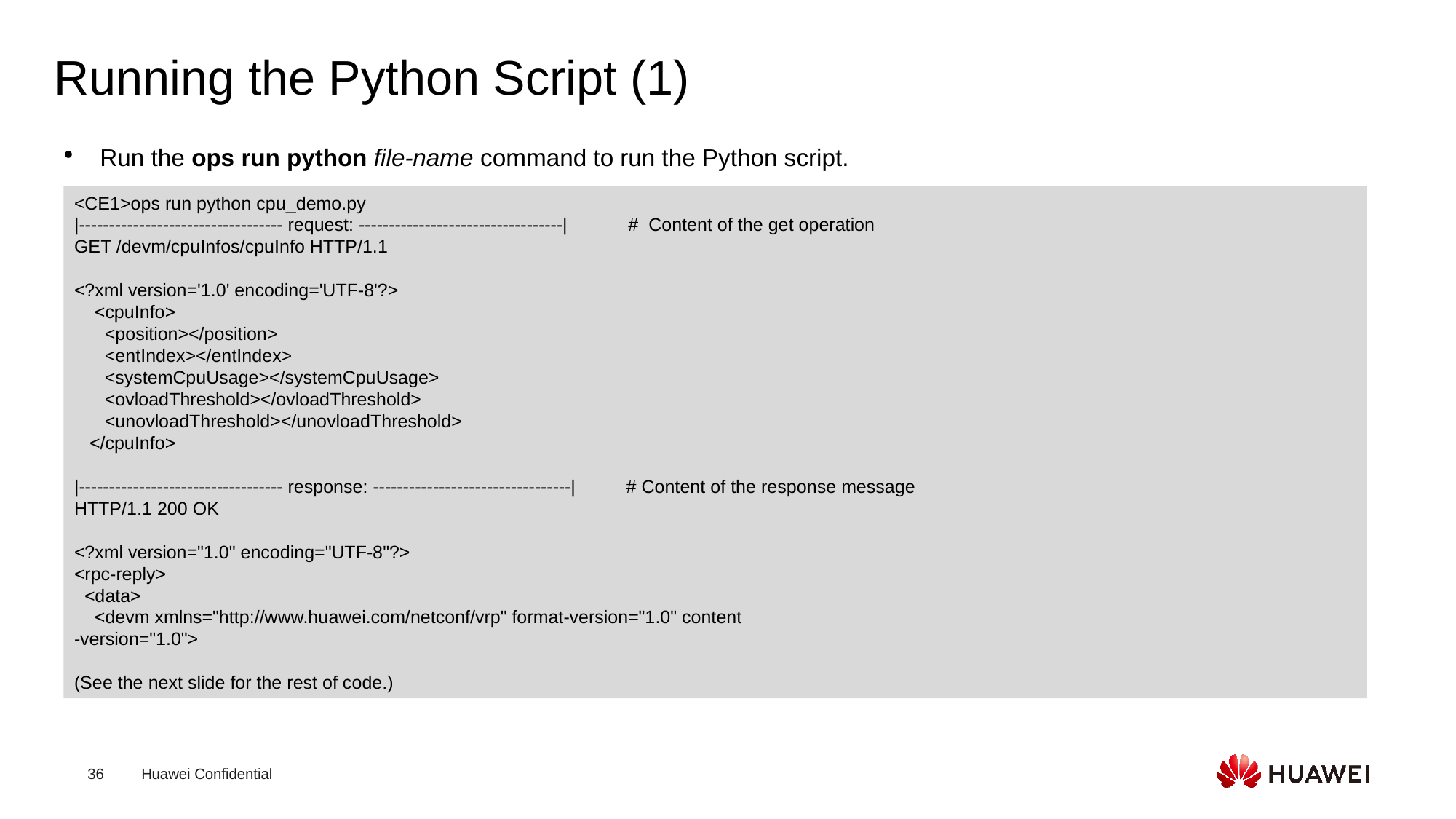

# Running the Python Script (1)
Run the ops run python file-name command to run the Python script.
<CE1>ops run python cpu_demo.py
|---------------------------------- request: ----------------------------------|            #  Content of the get operation
GET /devm/cpuInfos/cpuInfo HTTP/1.1

<?xml version='1.0' encoding='UTF-8'?>
    <cpuInfo>
      <position></position>
      <entIndex></entIndex>
      <systemCpuUsage></systemCpuUsage>
      <ovloadThreshold></ovloadThreshold>
      <unovloadThreshold></unovloadThreshold>
   </cpuInfo>

|---------------------------------- response: ---------------------------------|          # Content of the response message
HTTP/1.1 200 OK

<?xml version="1.0" encoding="UTF-8"?>
<rpc-reply>
  <data>
    <devm xmlns="http://www.huawei.com/netconf/vrp" format-version="1.0" content
-version="1.0">

(See the next slide for the rest of code.)